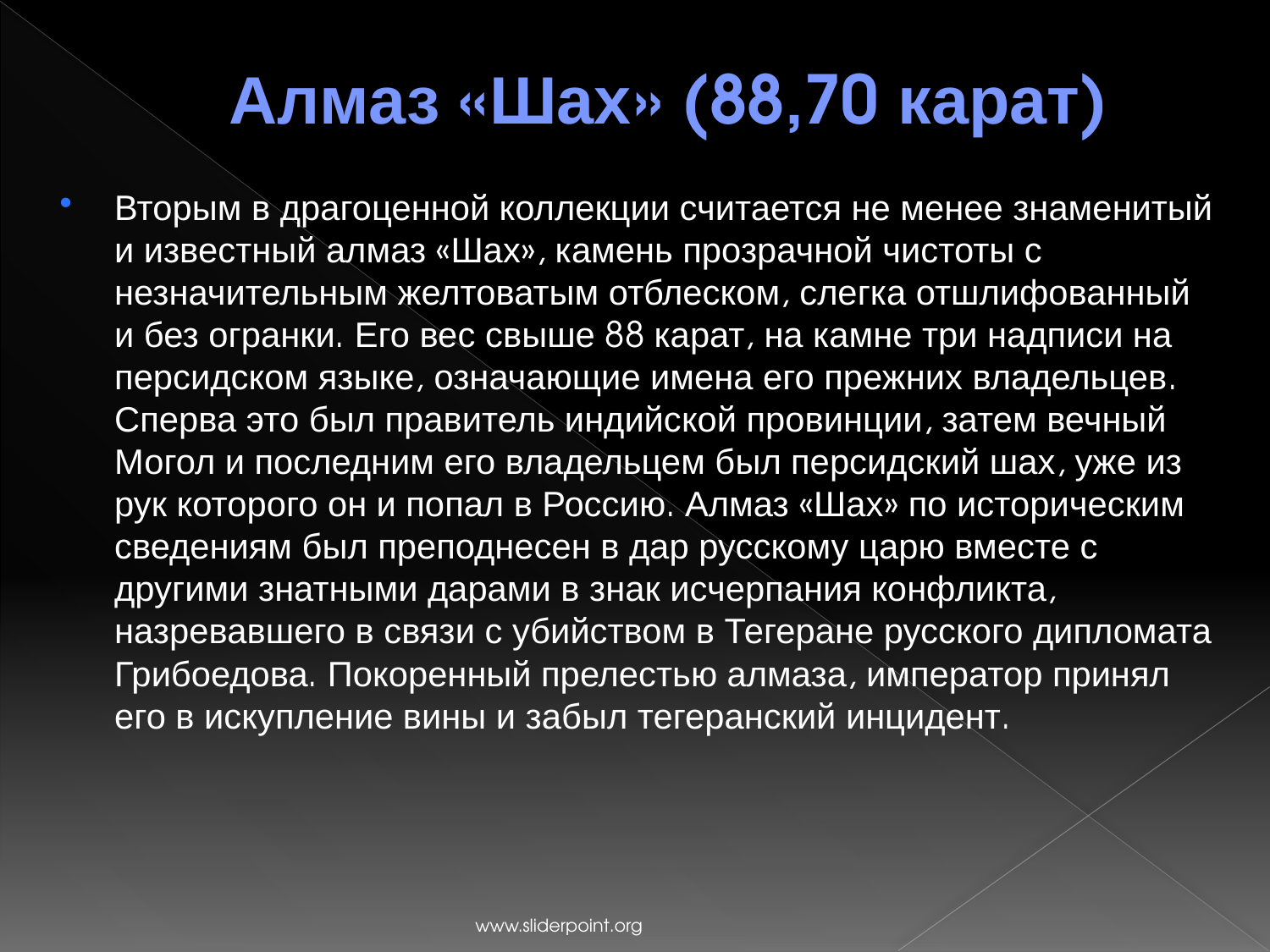

# Алмаз «Шах» (88,70 карат)
Вторым в драгоценной коллекции считается не менее знаменитый и известный алмаз «Шах», камень прозрачной чистоты с незначительным желтоватым отблеском, слегка отшлифованный и без огранки. Его вес свыше 88 карат, на камне три надписи на персидском языке, означающие имена его прежних владельцев. Сперва это был правитель индийской провинции, затем вечный Могол и последним его владельцем был персидский шах, уже из рук которого он и попал в Россию. Алмаз «Шах» по историческим сведениям был преподнесен в дар русскому царю вместе с другими знатными дарами в знак исчерпания конфликта, назревавшего в связи с убийством в Тегеране русского дипломата Грибоедова. Покоренный прелестью алмаза, император принял его в искупление вины и забыл тегеранский инцидент.
www.sliderpoint.org